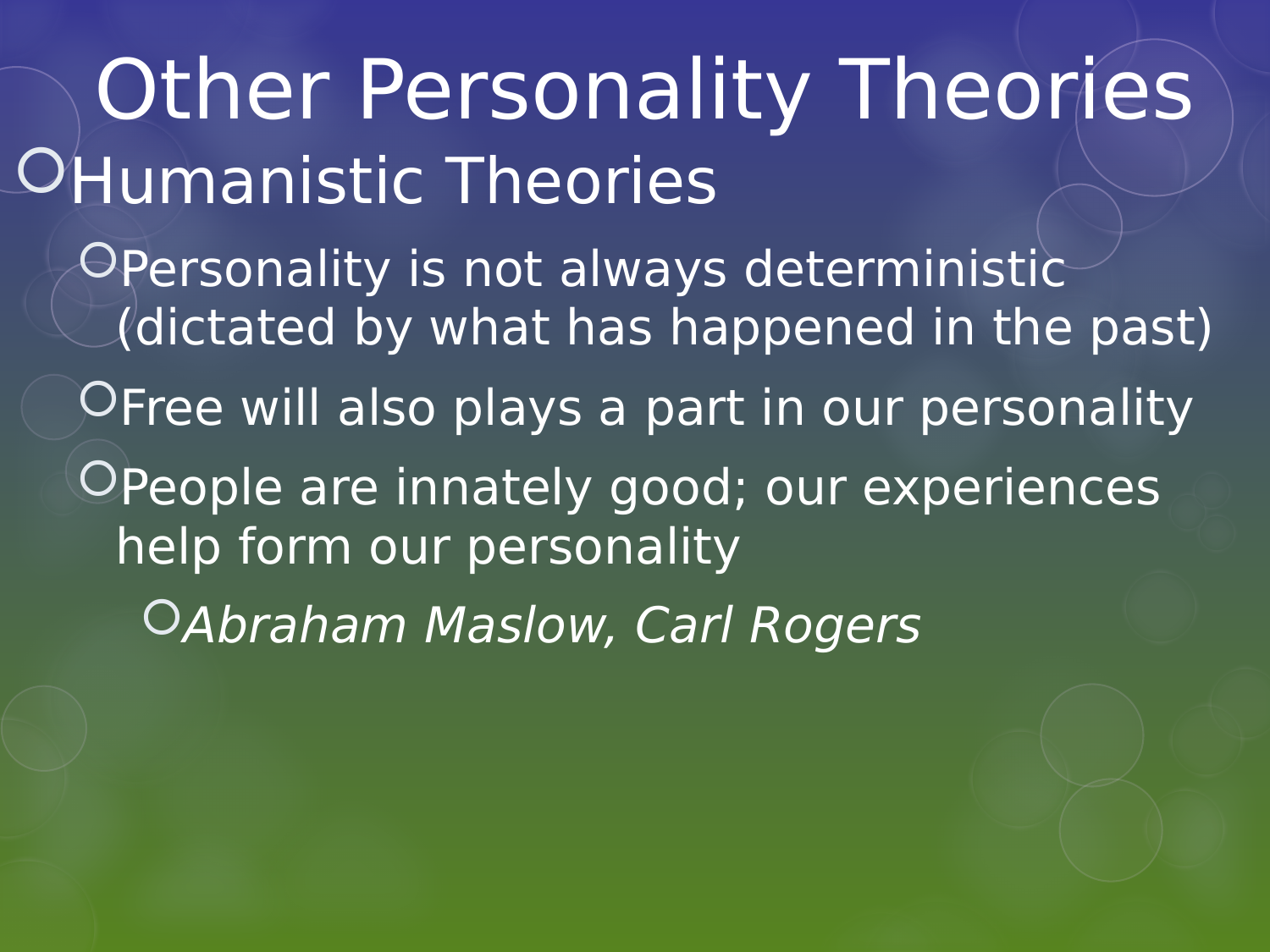

# Other Personality Theories
Humanistic Theories
Personality is not always deterministic (dictated by what has happened in the past)
Free will also plays a part in our personality
People are innately good; our experiences help form our personality
Abraham Maslow, Carl Rogers